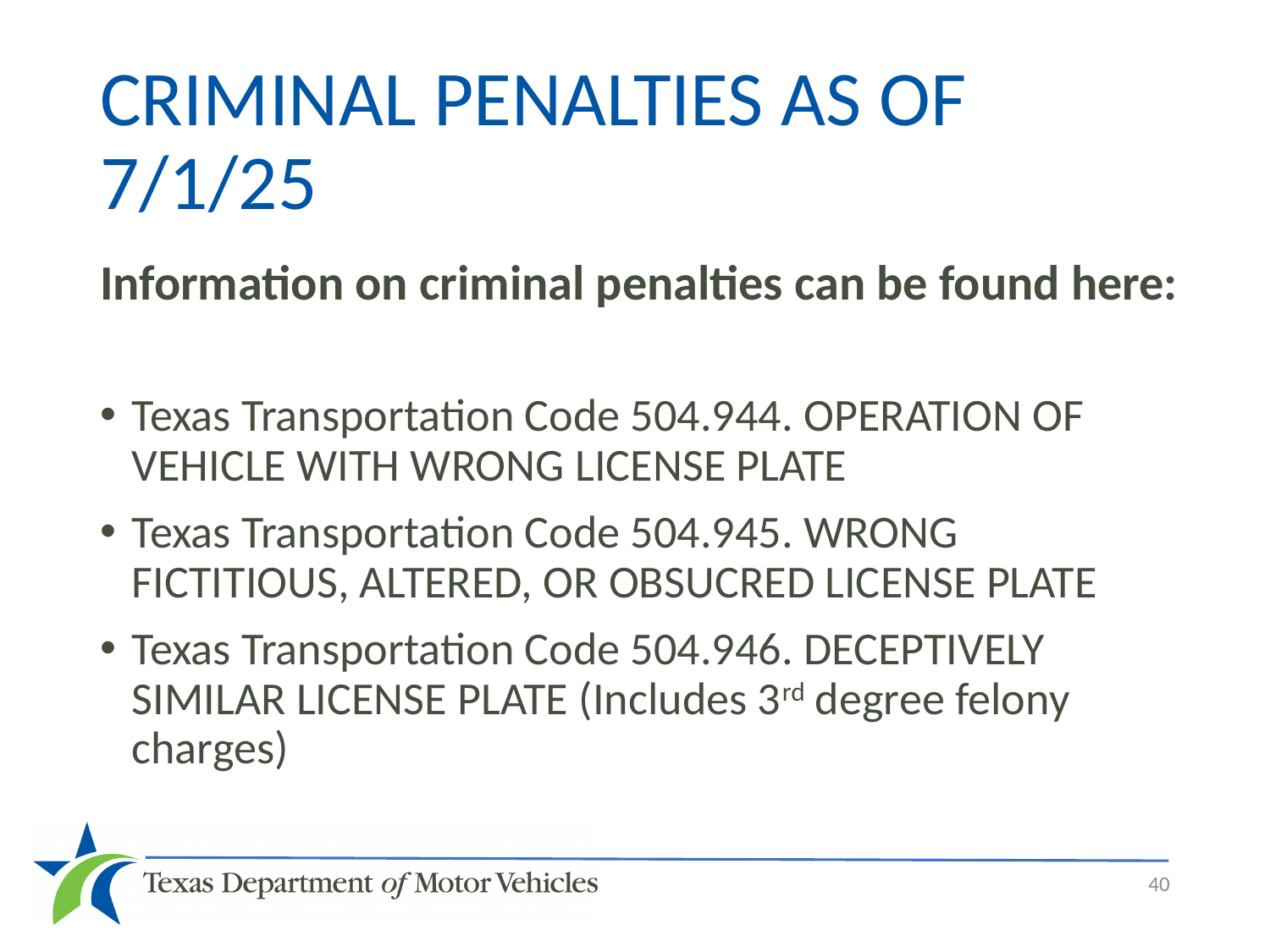

# CRIMINAL PENALTIES AS OF 7/1/25
Information on criminal penalties can be found here:

Texas Transportation Code 504.944. OPERATION OF VEHICLE WITH WRONG LICENSE PLATE
Texas Transportation Code 504.945. WRONG FICTITIOUS, ALTERED, OR OBSUCRED LICENSE PLATE
Texas Transportation Code 504.946. DECEPTIVELY SIMILAR LICENSE PLATE (Includes 3rd degree felony charges)

40